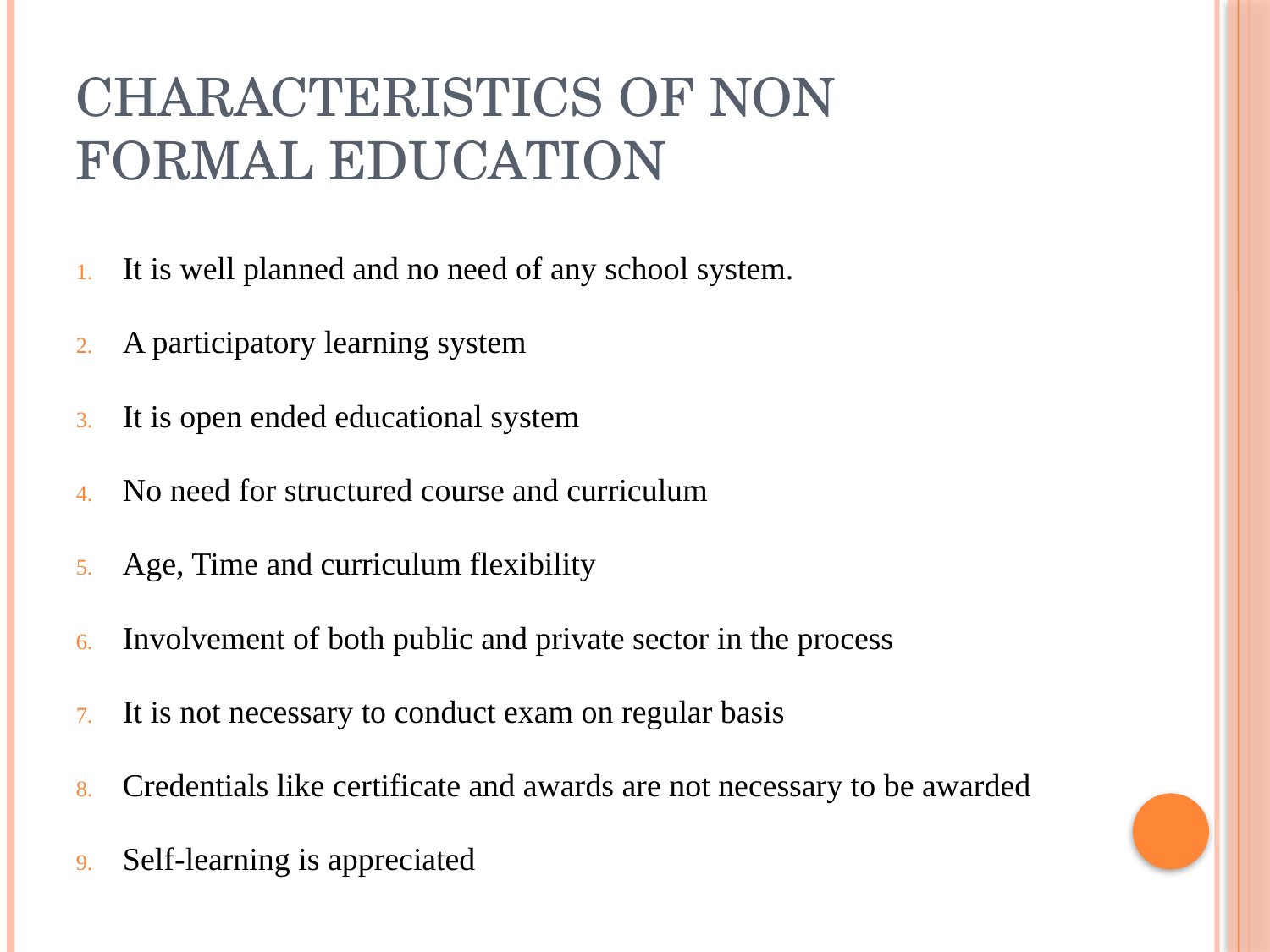

# Characteristics of Non Formal Education
It is well planned and no need of any school system.
A participatory learning system
It is open ended educational system
No need for structured course and curriculum
Age, Time and curriculum flexibility
Involvement of both public and private sector in the process
It is not necessary to conduct exam on regular basis
Credentials like certificate and awards are not necessary to be awarded
Self-learning is appreciated